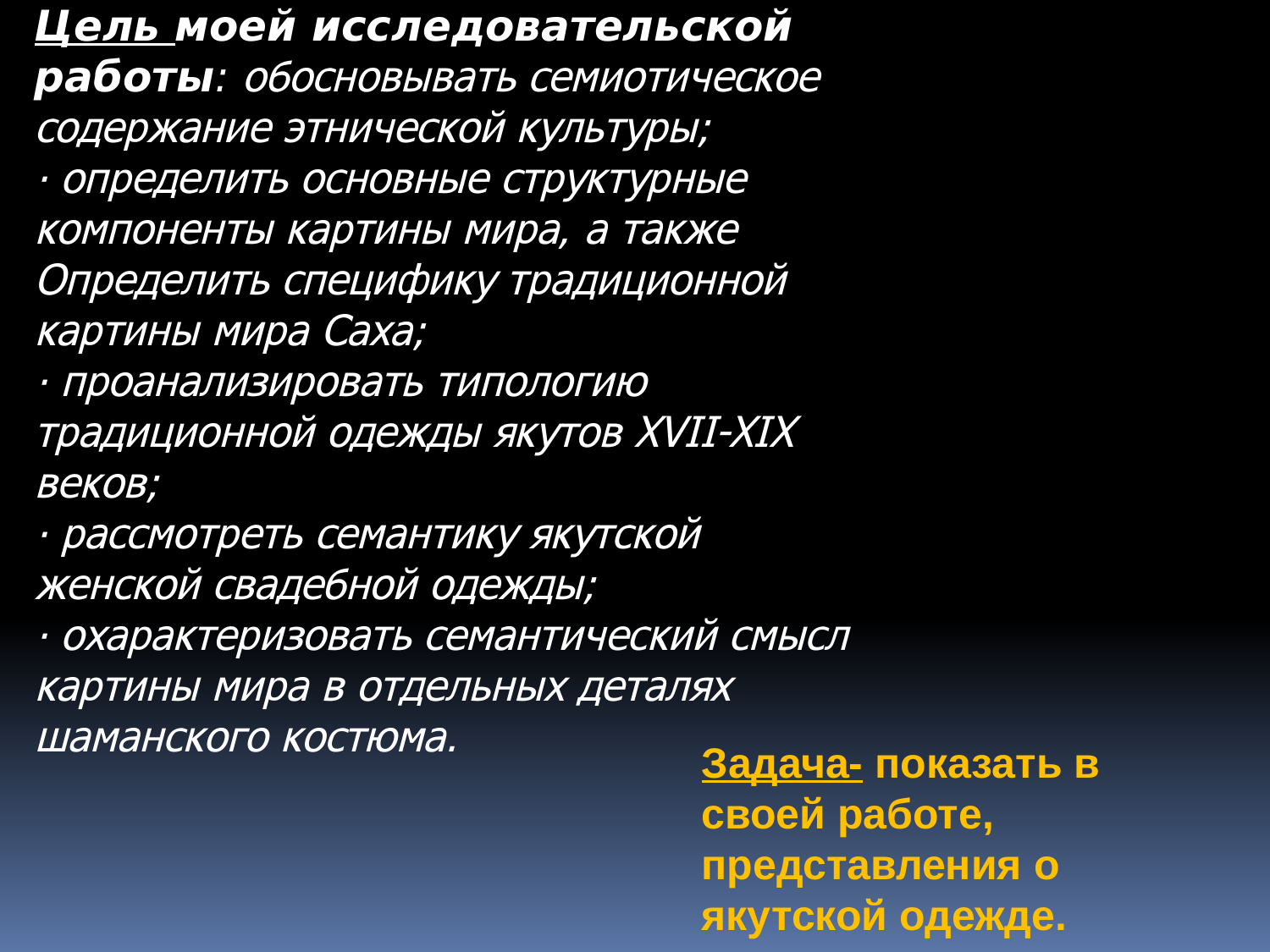

Цель моей исследовательской работы: обосновывать семиотическое
содержание этнической культуры;
∙ определить основные структурные компоненты картины мира, а также
Определить специфику традиционной картины мира Саха;
∙ проанализировать типологию традиционной одежды якутов XVII-XIX веков;
∙ рассмотреть семантику якутской женской свадебной одежды;
∙ охарактеризовать семантический смысл картины мира в отдельных деталях шаманского костюма.

Задача- показать в своей работе, представления о якутской одежде.